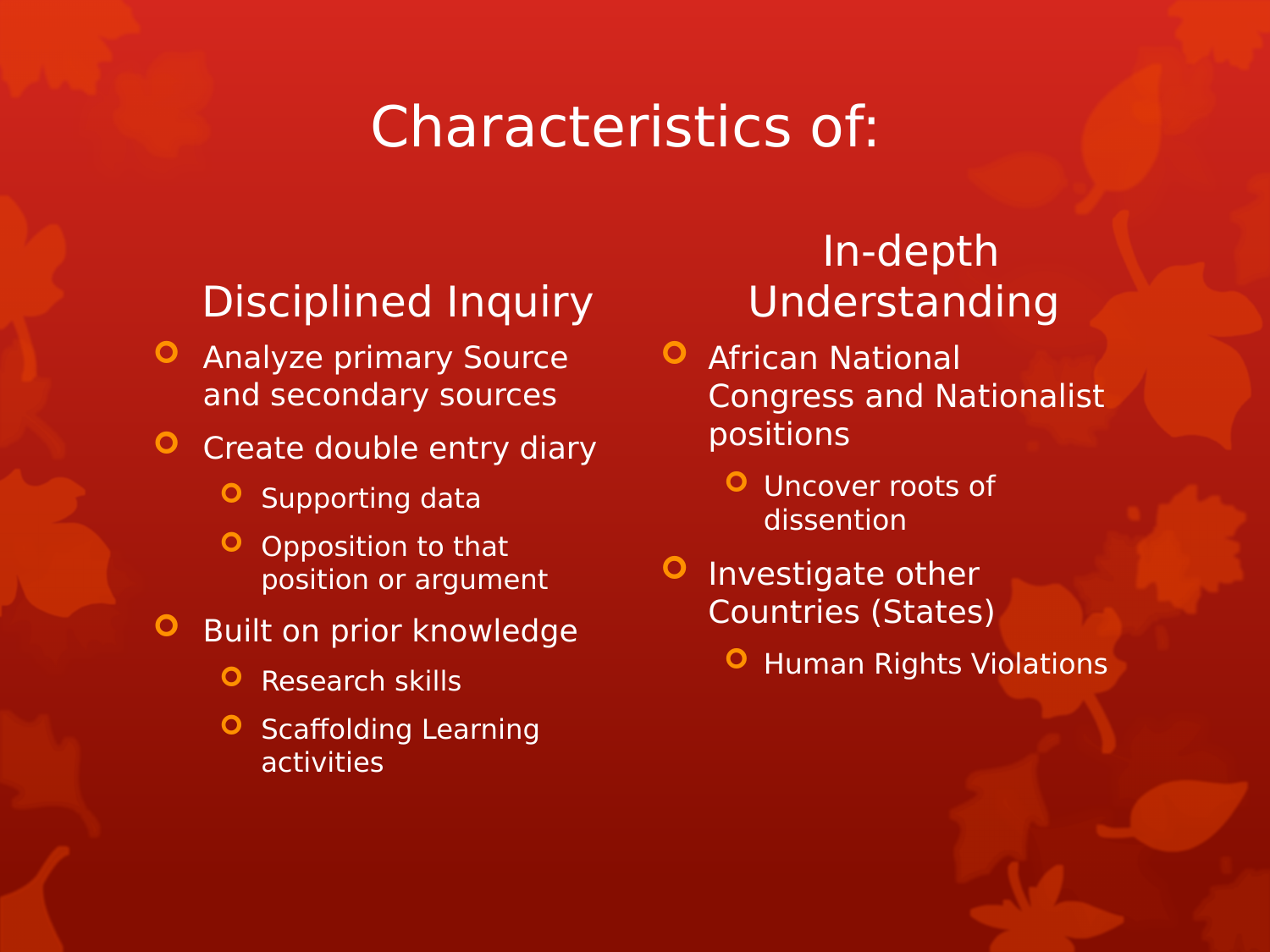

# Characteristics of:
Disciplined Inquiry
In-depth Understanding
Analyze primary Source and secondary sources
Create double entry diary
Supporting data
Opposition to that position or argument
Built on prior knowledge
Research skills
Scaffolding Learning activities

African National Congress and Nationalist positions
Uncover roots of dissention
Investigate other Countries (States)
Human Rights Violations